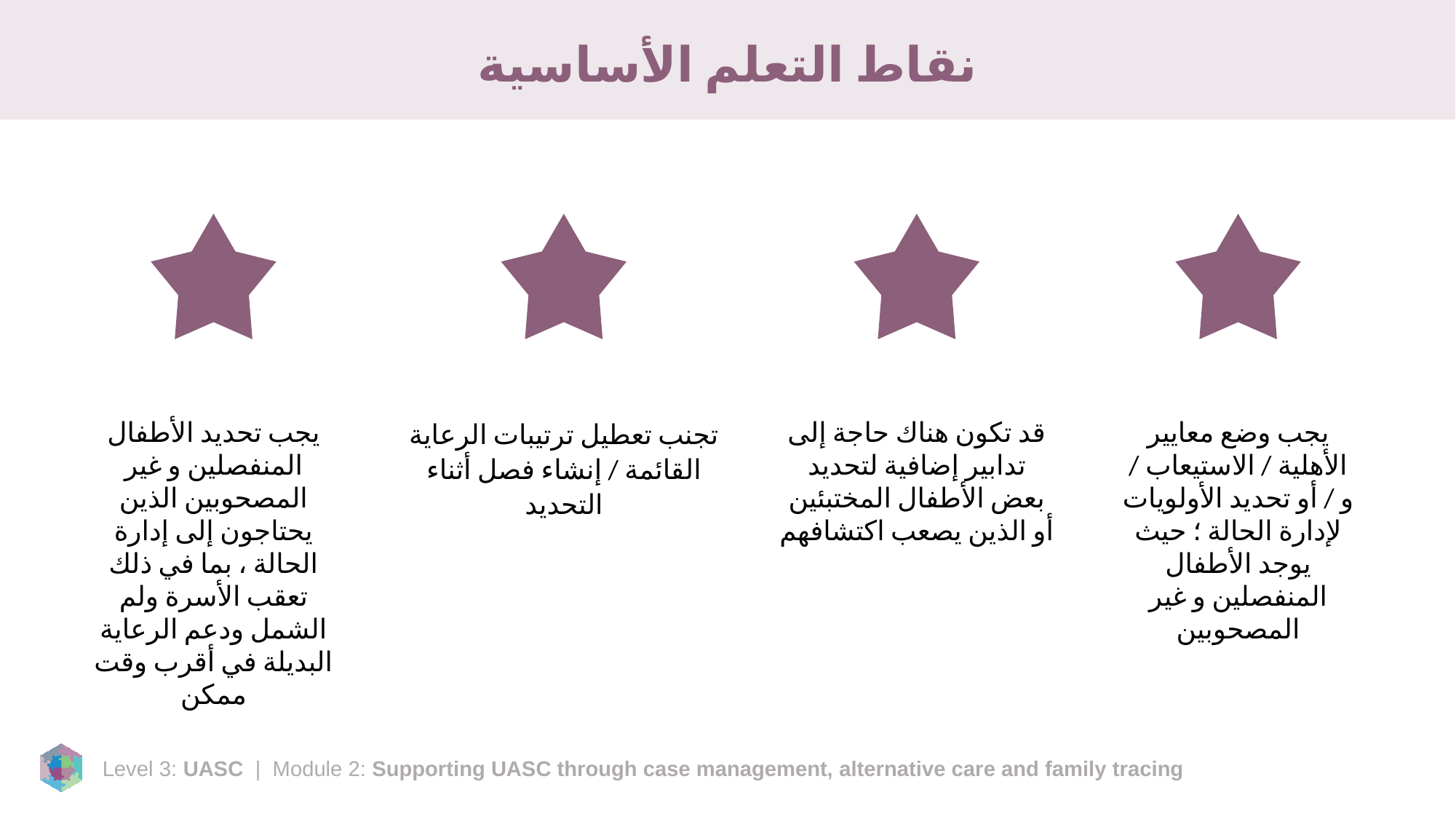

# نقاط التعلم الأساسية

يجب تحديد الأطفال المنفصلين و غير المصحوبين الذين يحتاجون إلى إدارة الحالة ، بما في ذلك تعقب الأسرة ولم الشمل ودعم الرعاية البديلة في أقرب وقت ممكن
تجنب تعطيل ترتيبات الرعاية القائمة / إنشاء فصل أثناء التحديد
قد تكون هناك حاجة إلى تدابير إضافية لتحديد بعض الأطفال المختبئين أو الذين يصعب اكتشافهم
يجب وضع معايير الأهلية / الاستيعاب / و / أو تحديد الأولويات لإدارة الحالة ؛ حيث يوجد الأطفال المنفصلين و غير المصحوبين